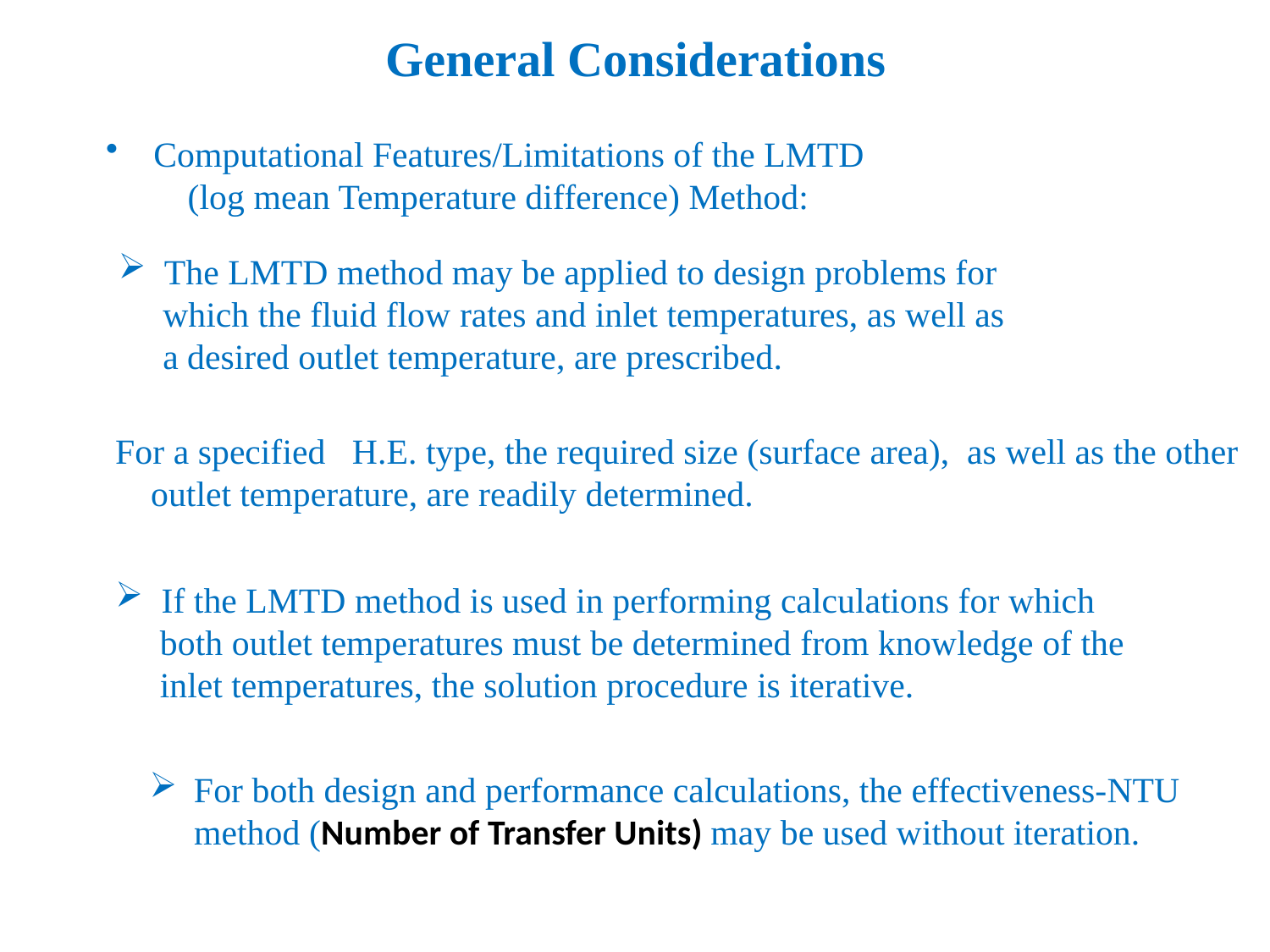

General Considerations
  Computational Features/Limitations of the LMTD
(log mean Temperature difference) Method:
  The LMTD method may be applied to design problems for
     which the fluid flow rates and inlet temperatures, as well as
     a desired outlet temperature, are prescribed.
For a specified   H.E. type, the required size (surface area),  as well as the other
    outlet temperature, are readily determined.
  If the LMTD method is used in performing calculations for which
     both outlet temperatures must be determined from knowledge of the
     inlet temperatures, the solution procedure is iterative.
  For both design and performance calculations, the effectiveness-NTU
     method (Number of Transfer Units) may be used without iteration.